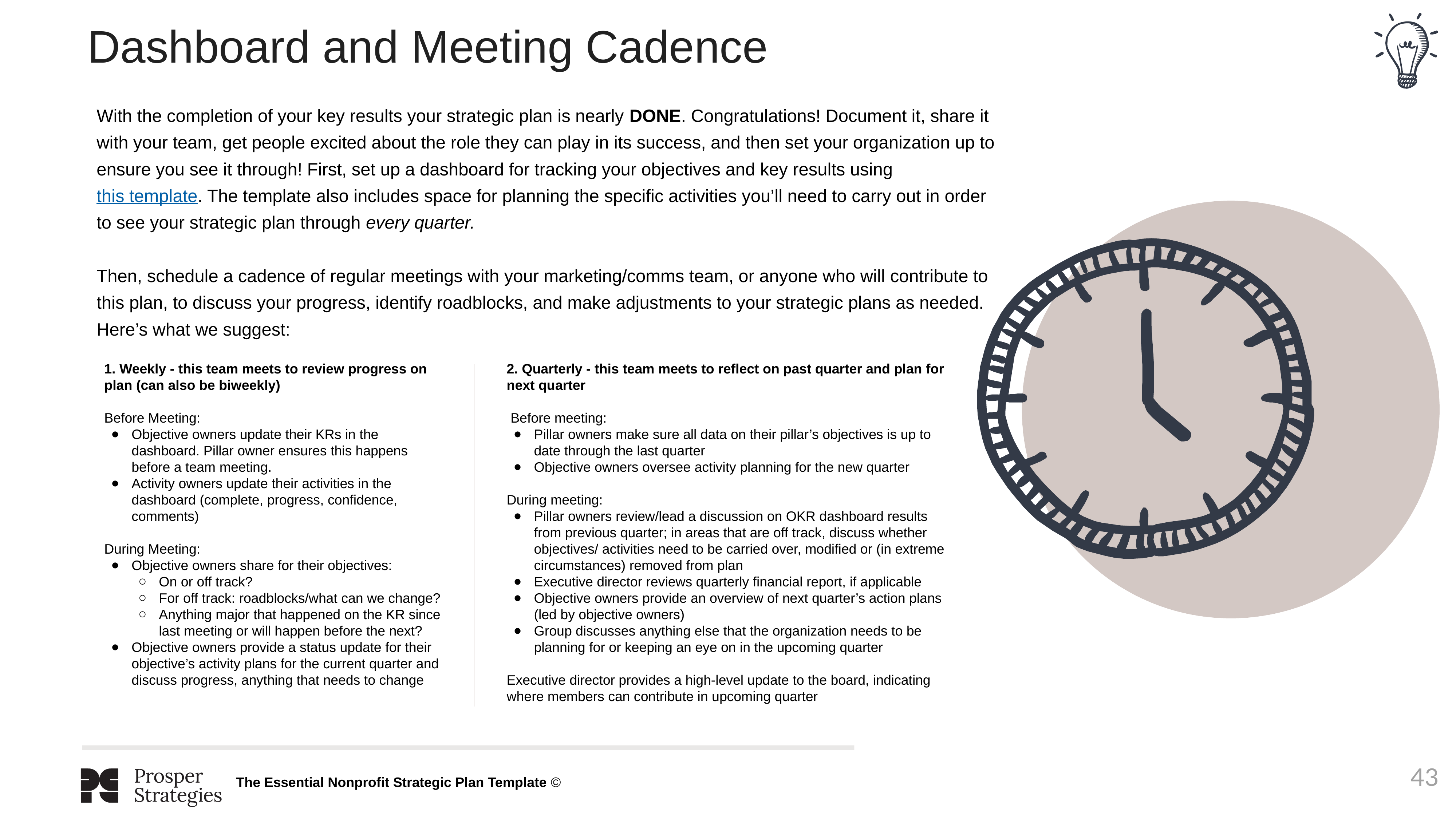

Dashboard and Meeting Cadence
With the completion of your key results your strategic plan is nearly DONE. Congratulations! Document it, share it with your team, get people excited about the role they can play in its success, and then set your organization up to ensure you see it through! First, set up a dashboard for tracking your objectives and key results using this template. The template also includes space for planning the specific activities you’ll need to carry out in order to see your strategic plan through every quarter.

Then, schedule a cadence of regular meetings with your marketing/comms team, or anyone who will contribute to this plan, to discuss your progress, identify roadblocks, and make adjustments to your strategic plans as needed. Here’s what we suggest:

1. Weekly - this team meets to review progress on plan (can also be biweekly)

Before Meeting:
Objective owners update their KRs in the dashboard. Pillar owner ensures this happens before a team meeting.
Activity owners update their activities in the dashboard (complete, progress, confidence, comments)

During Meeting:
Objective owners share for their objectives:
On or off track?
For off track: roadblocks/what can we change?
Anything major that happened on the KR since last meeting or will happen before the next?
Objective owners provide a status update for their objective’s activity plans for the current quarter and discuss progress, anything that needs to change
2. Quarterly - this team meets to reflect on past quarter and plan for next quarter

 Before meeting:
Pillar owners make sure all data on their pillar’s objectives is up to date through the last quarter
Objective owners oversee activity planning for the new quarter

During meeting:
Pillar owners review/lead a discussion on OKR dashboard results from previous quarter; in areas that are off track, discuss whether objectives/ activities need to be carried over, modified or (in extreme circumstances) removed from plan
Executive director reviews quarterly financial report, if applicable
Objective owners provide an overview of next quarter’s action plans (led by objective owners)
Group discusses anything else that the organization needs to be planning for or keeping an eye on in the upcoming quarter
Executive director provides a high-level update to the board, indicating where members can contribute in upcoming quarter
43